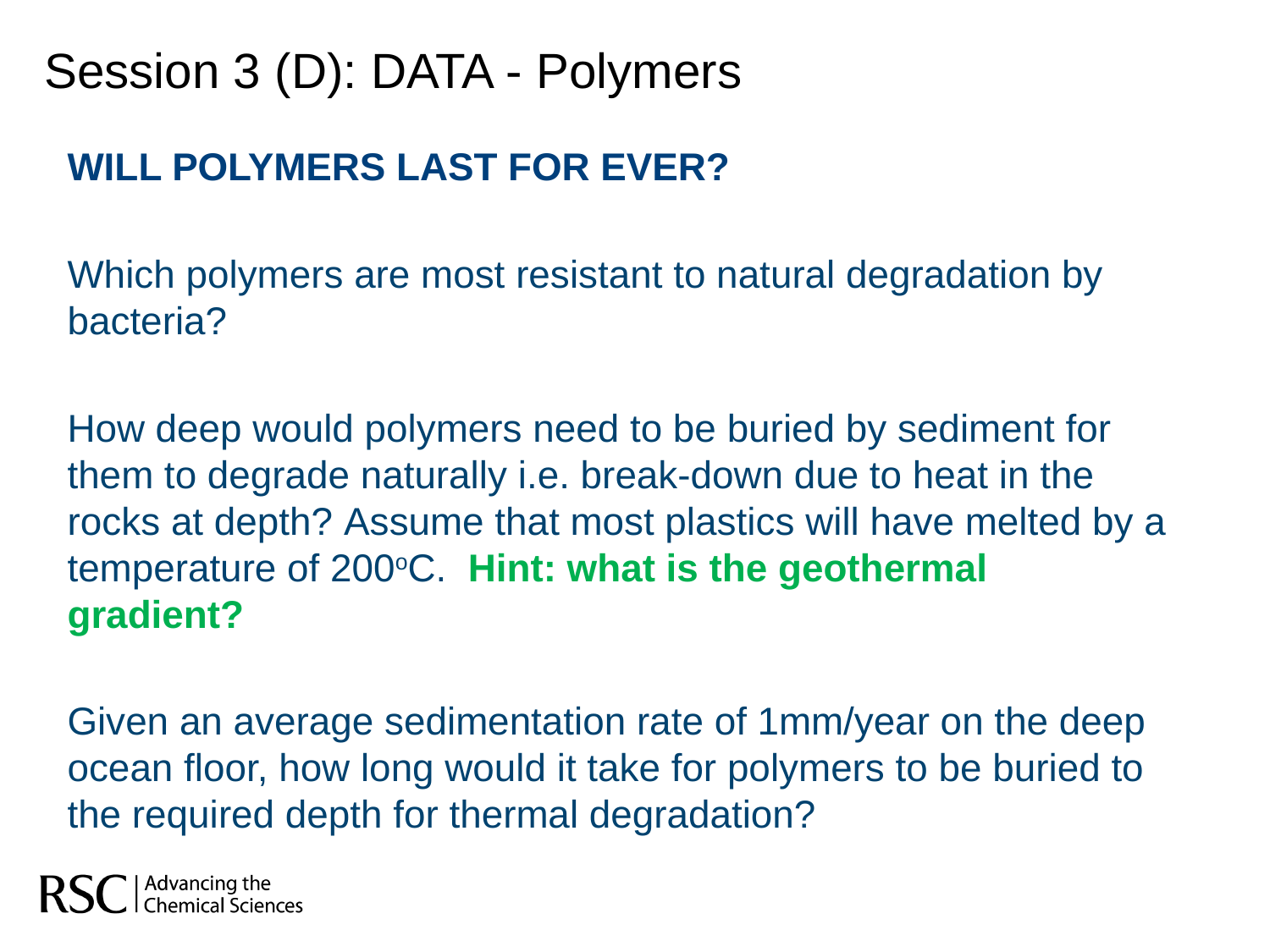

Session 3 (D): DATA - Polymers
WILL POLYMERS LAST FOR EVER?

Which polymers are most resistant to natural degradation by bacteria?

How deep would polymers need to be buried by sediment for them to degrade naturally i.e. break-down due to heat in the rocks at depth? Assume that most plastics will have melted by a temperature of 200oC.  Hint: what is the geothermal gradient?

Given an average sedimentation rate of 1mm/year on the deep ocean floor, how long would it take for polymers to be buried to the required depth for thermal degradation?